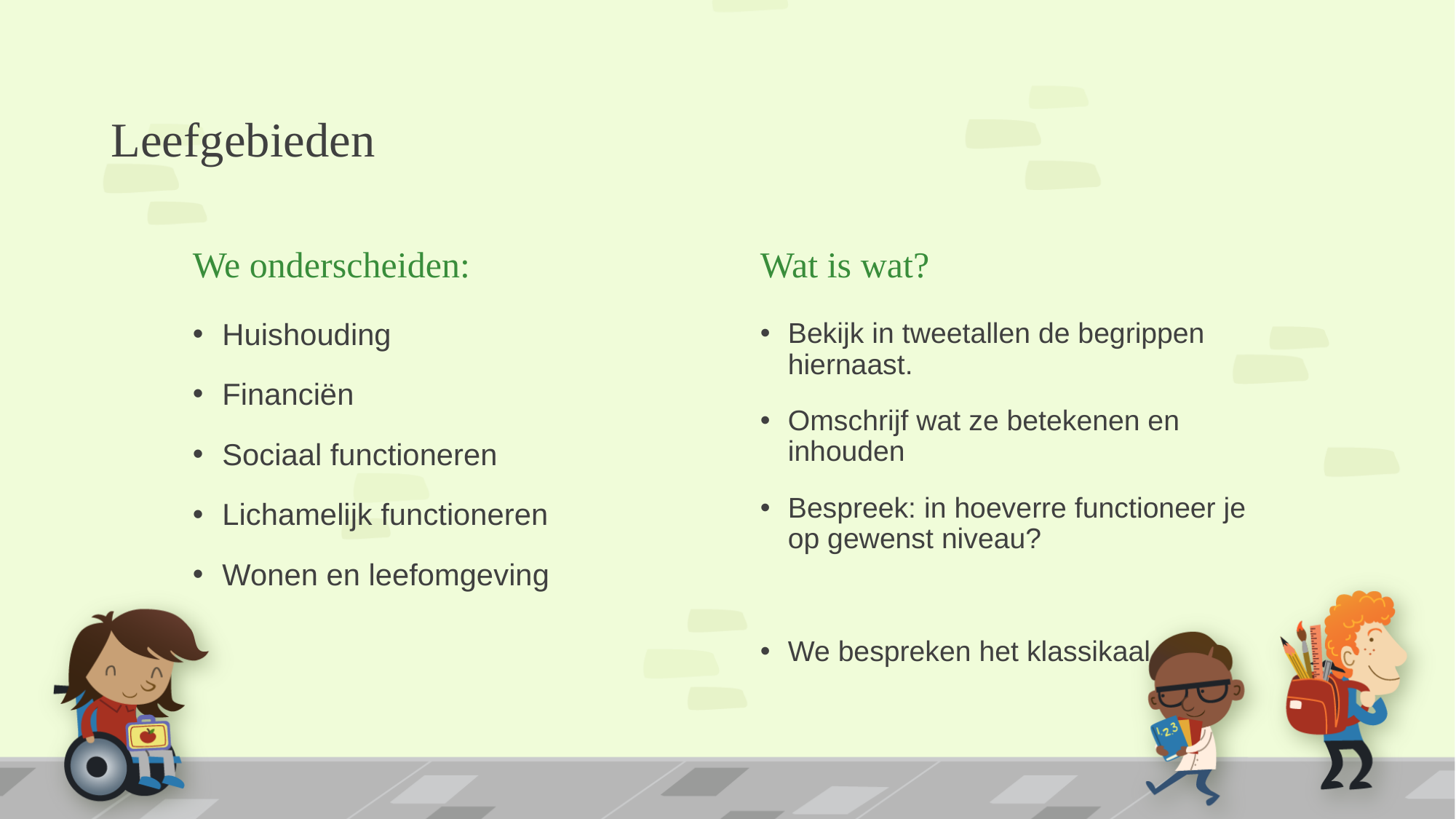

# Leefgebieden
We onderscheiden:
Wat is wat?
Huishouding
Financiën
Sociaal functioneren
Lichamelijk functioneren
Wonen en leefomgeving
Bekijk in tweetallen de begrippen hiernaast.
Omschrijf wat ze betekenen en inhouden
Bespreek: in hoeverre functioneer je op gewenst niveau?

We bespreken het klassikaal